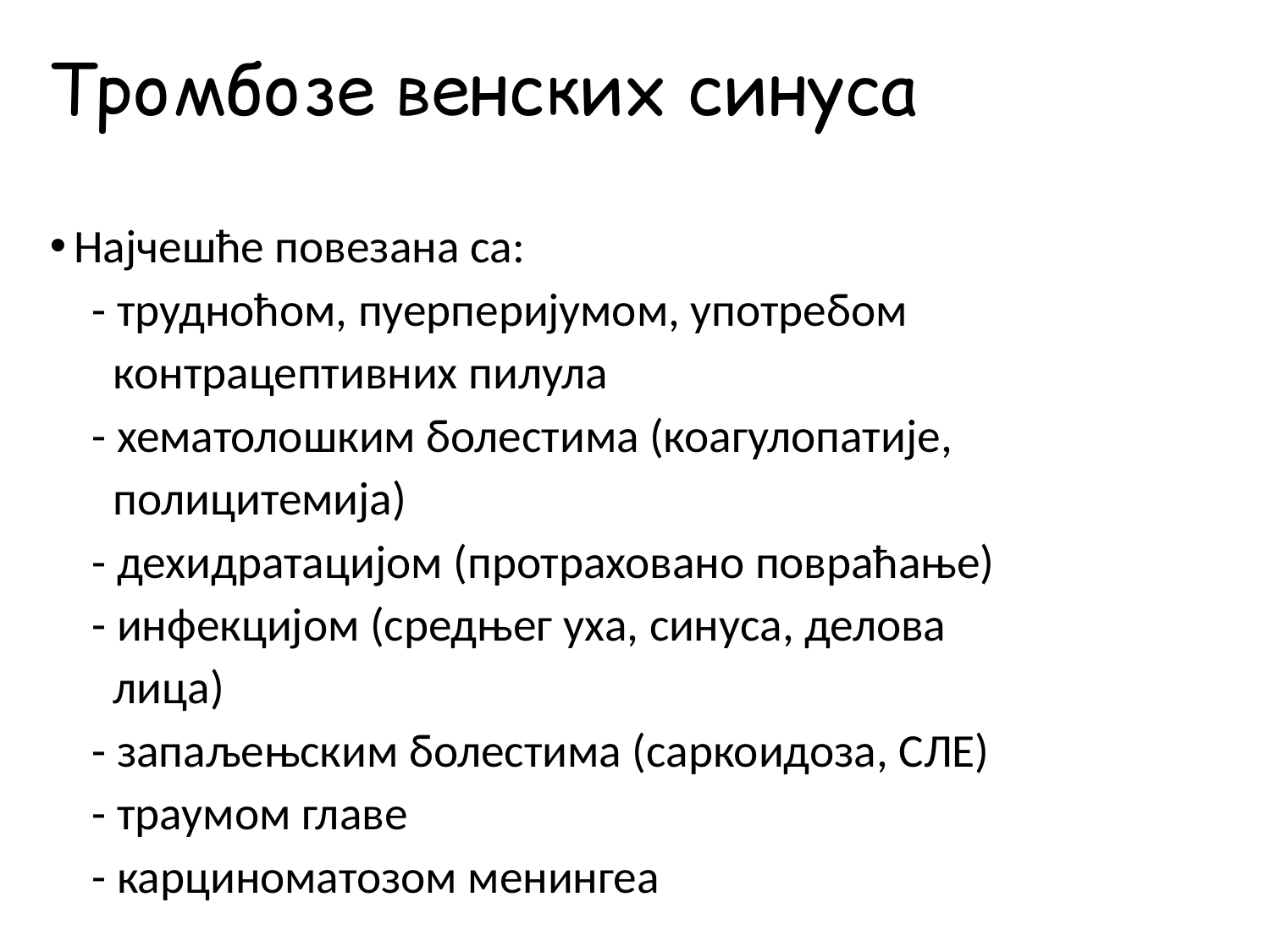

# Тромбозе венских синуса
Најчешће повезана са:
    - трудноћом, пуерперијумом, употребом
      контрацептивних пилула
    - хематолошким болестима (коагулопатије,
      полицитемија)
    - дехидратацијом (протраховано повраћање)
    - инфекцијом (средњег уха, синуса, делова
      лица)
    - запаљењским болестима (саркоидоза, СЛЕ)
    - траумом главе
    - карциноматозом менингеа